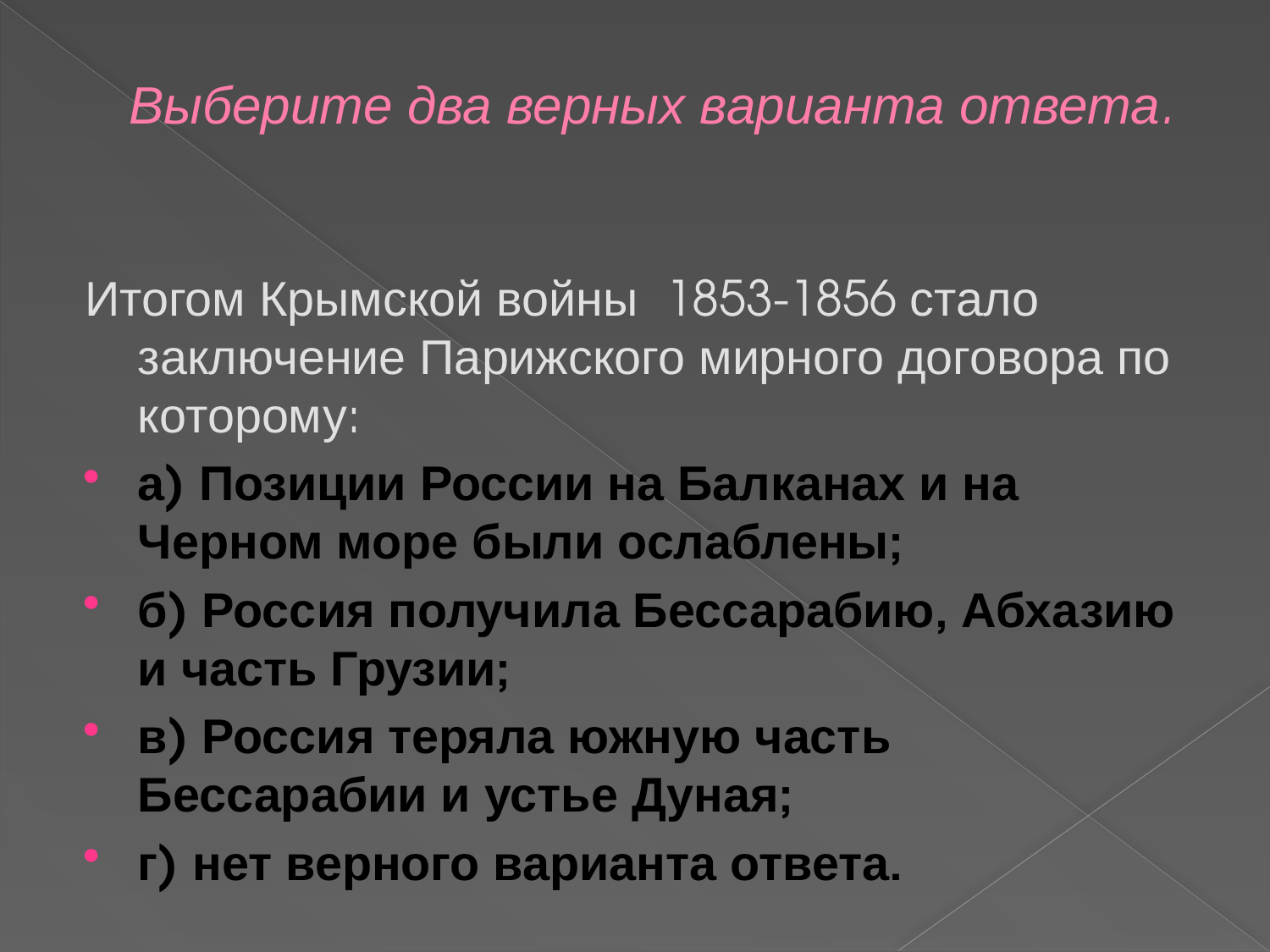

# Выберите два верных варианта ответа.
Итогом Крымской войны  1853-1856 стало заключение Парижского мирного договора по которому:
а) Позиции России на Балканах и на Черном море были ослаблены;
б) Россия получила Бессарабию, Абхазию и часть Грузии;
в) Россия теряла южную часть Бессарабии и устье Дуная;
г) нет верного варианта ответа.